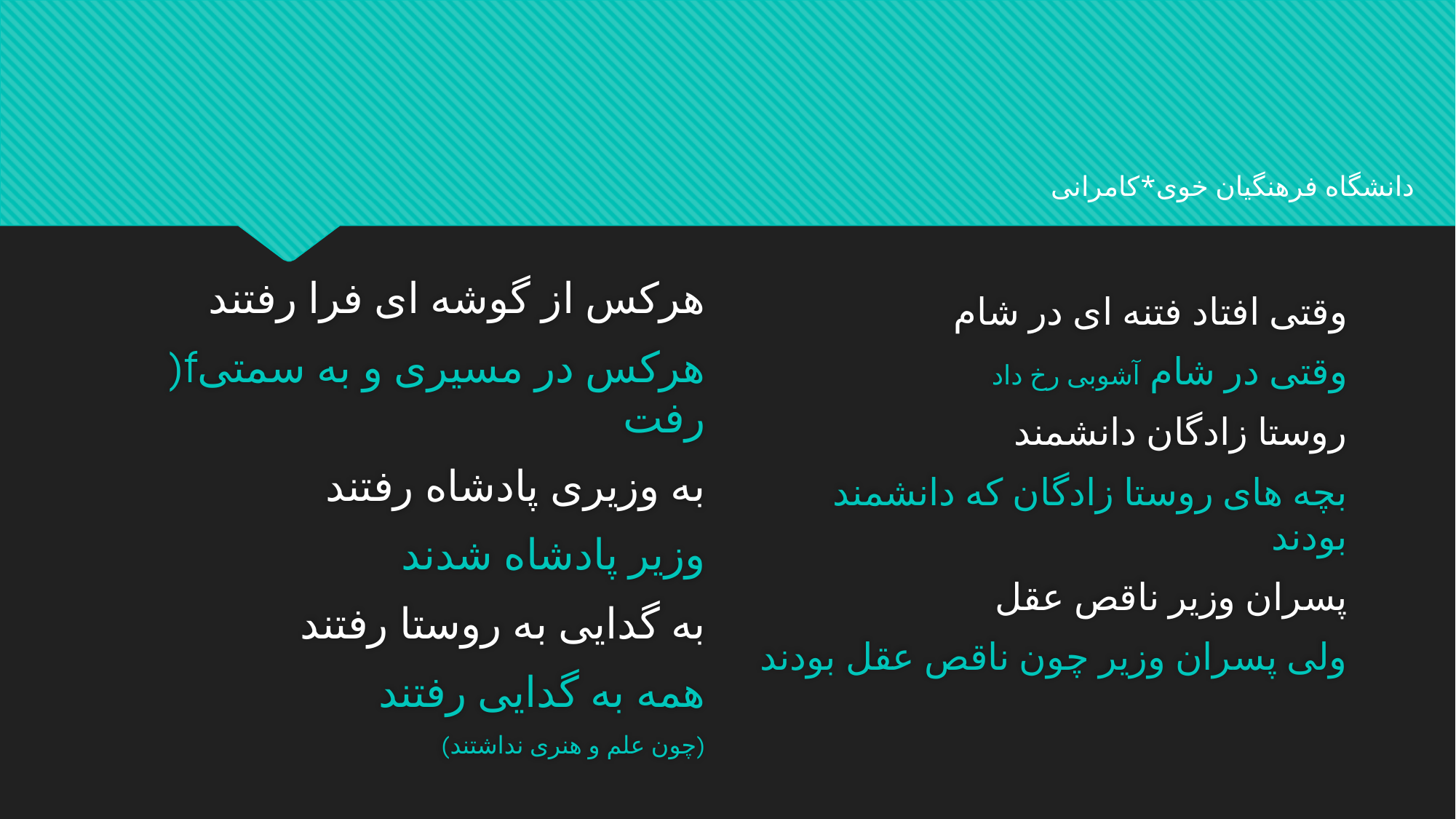

#
دانشگاه فرهنگیان خوی*کامرانی
هرکس از گوشه ای فرا رفتند
)fهرکس در مسیری و به سمتی رفت
به وزیری پادشاه رفتند
وزیر پادشاه شدند
به گدایی به روستا رفتند
همه به گدایی رفتند
(چون علم و هنری نداشتند)
وقتی افتاد فتنه ای در شام
وقتی در شام آشوبی رخ داد
روستا زادگان دانشمند
بچه های روستا زادگان که دانشمند بودند
پسران وزیر ناقص عقل
ولی پسران وزیر چون ناقص عقل بودند